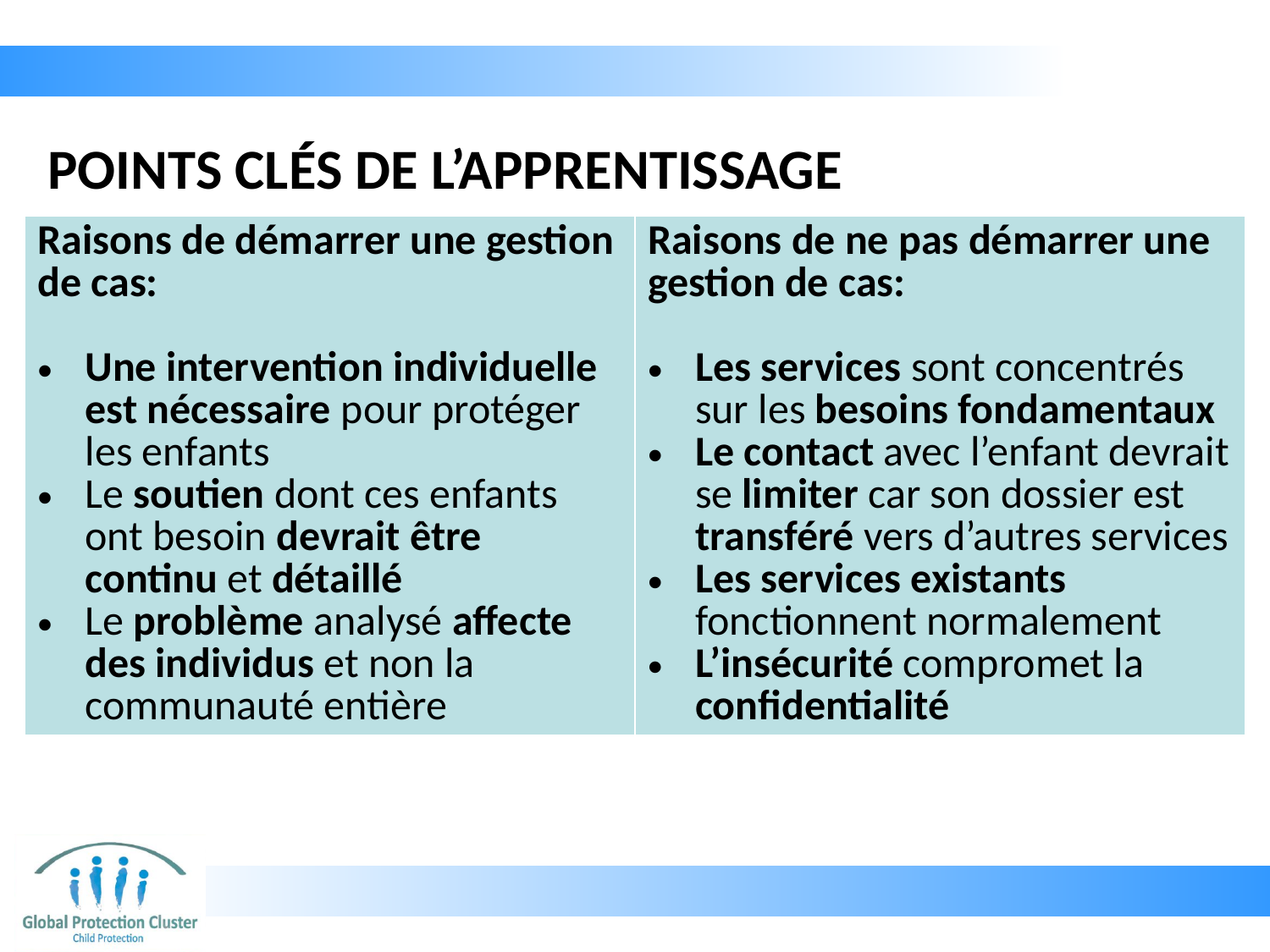

# POINTS CLÉS DE L’APPRENTISSAGE
| Raisons de démarrer une gestion de cas: Une intervention individuelle est nécessaire pour protéger les enfants Le soutien dont ces enfants ont besoin devrait être continu et détaillé Le problème analysé affecte des individus et non la communauté entière | Raisons de ne pas démarrer une gestion de cas: Les services sont concentrés sur les besoins fondamentaux Le contact avec l’enfant devrait se limiter car son dossier est transféré vers d’autres services Les services existants fonctionnent normalement L’insécurité compromet la confidentialité |
| --- | --- |